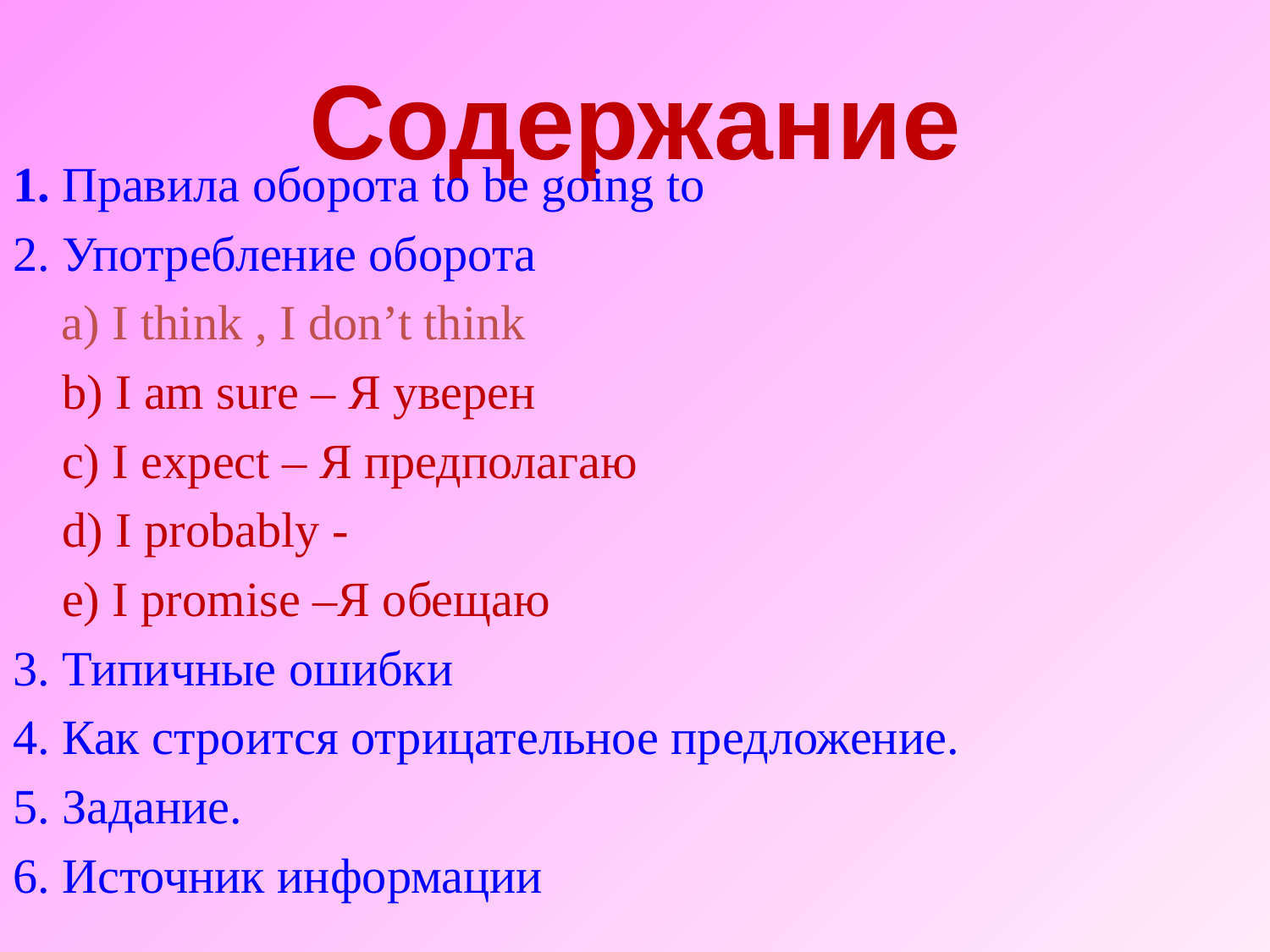

# Содержание
1. Правила оборота to be going to
2. Употребление оборота
    а) I think , I don’t think
    b) I am sure – Я уверен
    c) I expect – Я предполагаю
    d) I probably -
    e) I promise –Я обещаю
3. Типичные ошибки
4. Как строится отрицательное предложение.
5. Задание.
6. Источник информации